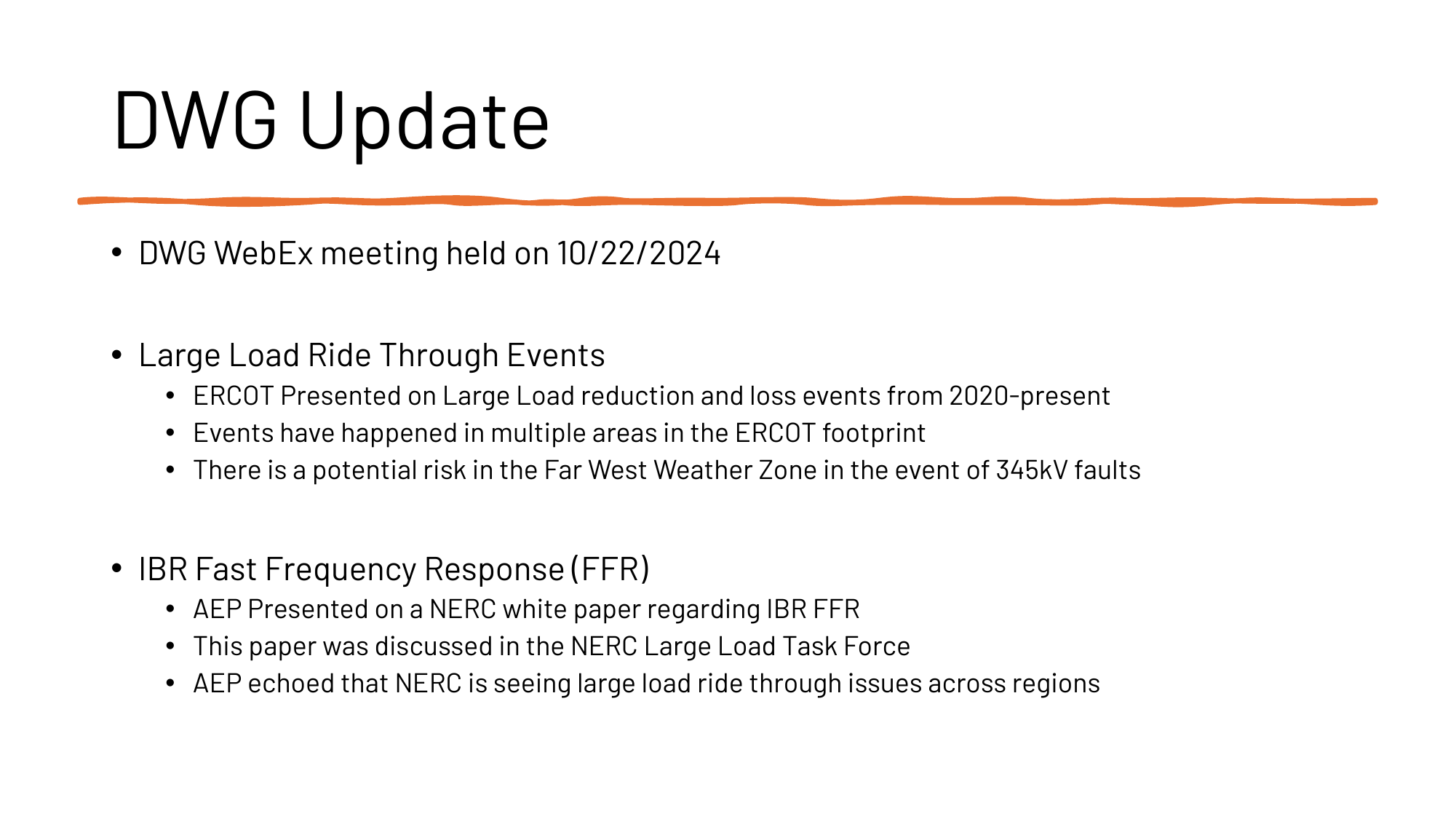

# DWG Update

DWG WebEx meeting held on 10/22/2024

Large Load Ride Through Events
ERCOT Presented on Large Load reduction and loss events from 2020-present
Events have happened in multiple areas in the ERCOT footprint
There is a potential risk in the Far West Weather Zone in the event of 345kV faults

IBR Fast Frequency Response (FFR)
AEP Presented on a NERC white paper regarding IBR FFR
This paper was discussed in the NERC Large Load Task Force
AEP echoed that NERC is seeing large load ride through issues across regions